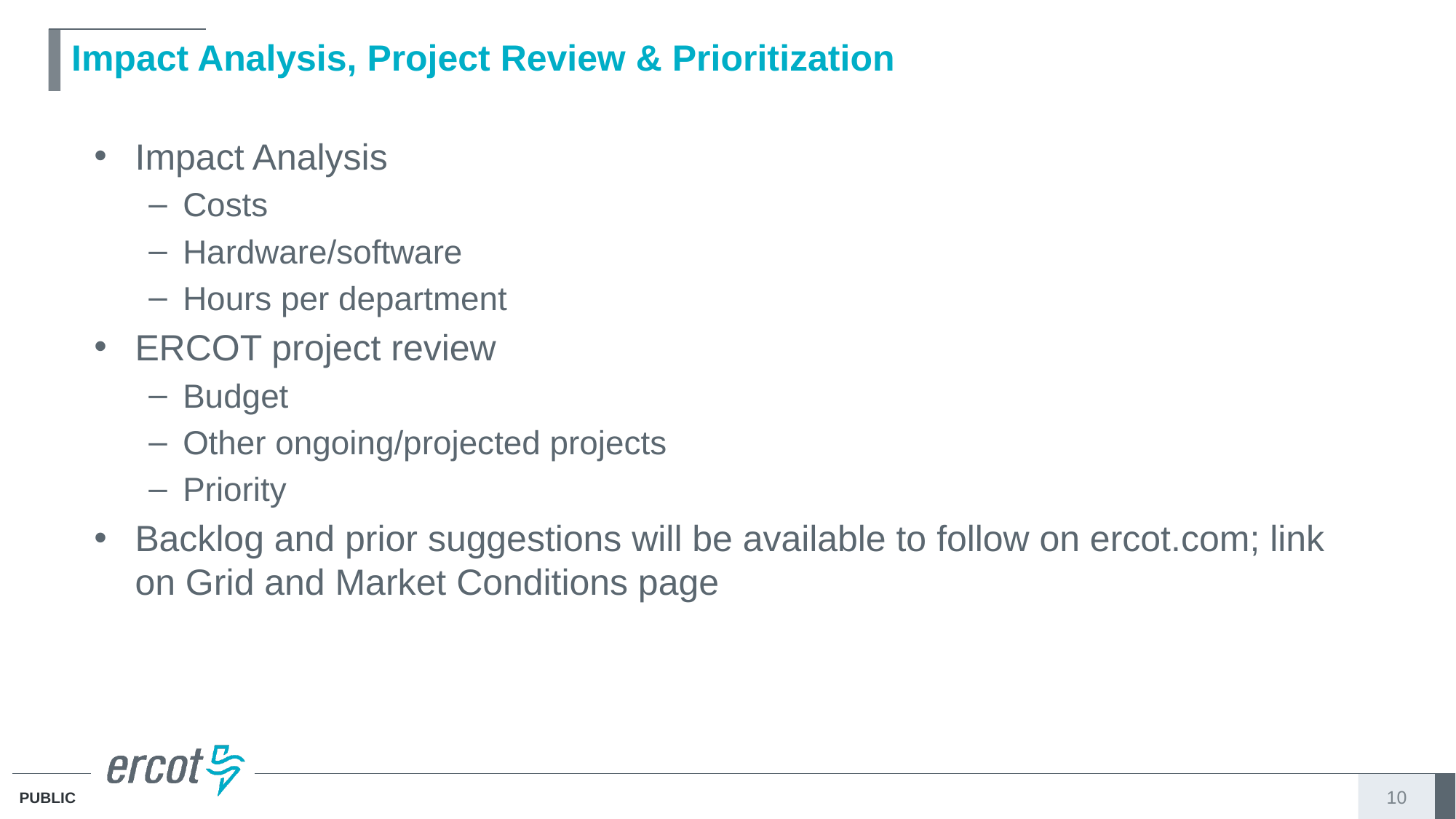

# Impact Analysis, Project Review & Prioritization
Impact Analysis
Costs
Hardware/software
Hours per department
ERCOT project review
Budget
Other ongoing/projected projects
Priority
Backlog and prior suggestions will be available to follow on ercot.com; link on Grid and Market Conditions page

10